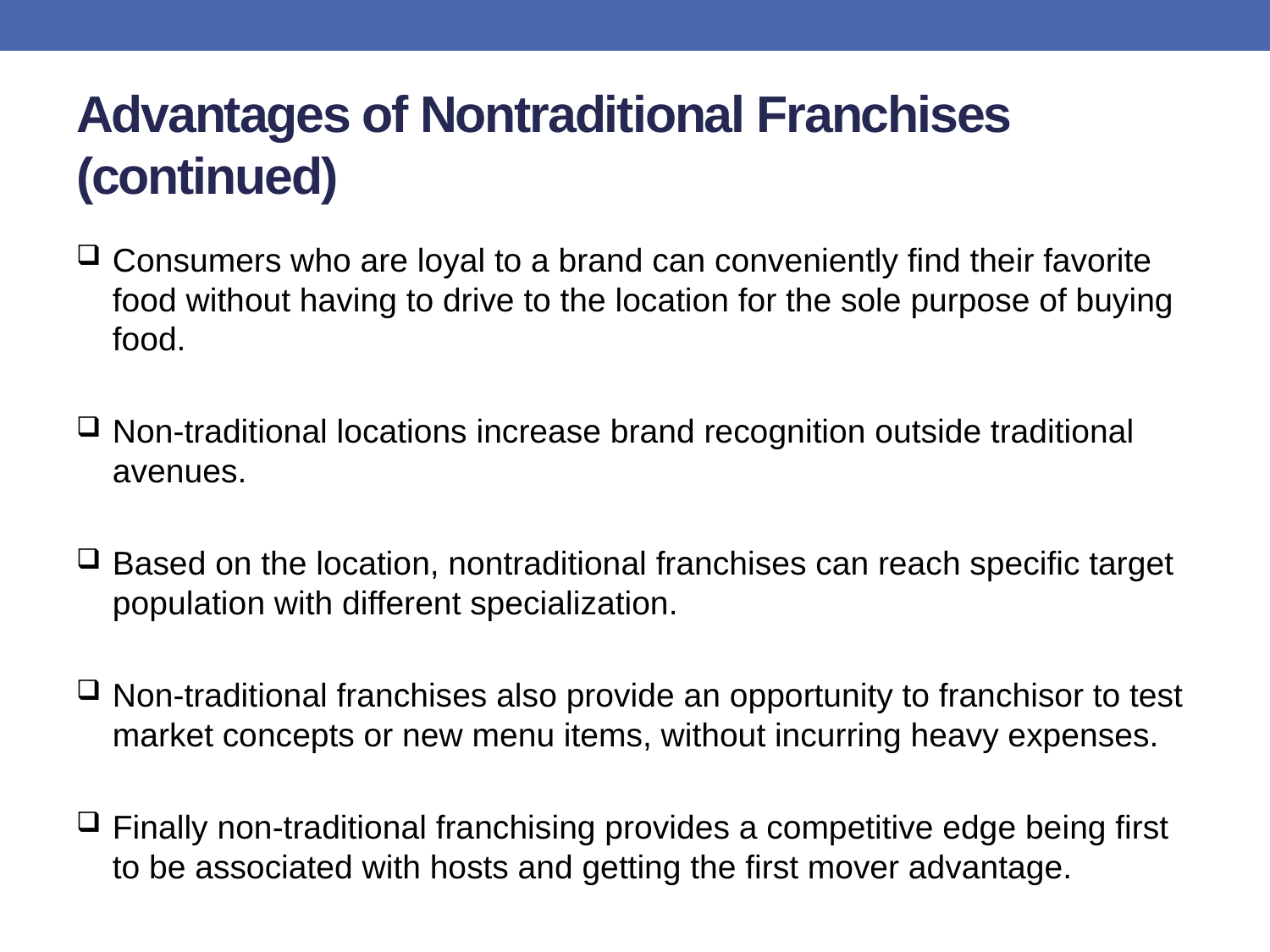

# Advantages of Nontraditional Franchises (continued)
Consumers who are loyal to a brand can conveniently find their favorite food without having to drive to the location for the sole purpose of buying food.

Non-traditional locations increase brand recognition outside traditional avenues.

Based on the location, nontraditional franchises can reach specific target population with different specialization.

Non-traditional franchises also provide an opportunity to franchisor to test market concepts or new menu items, without incurring heavy expenses.

Finally non-traditional franchising provides a competitive edge being first to be associated with hosts and getting the first mover advantage.